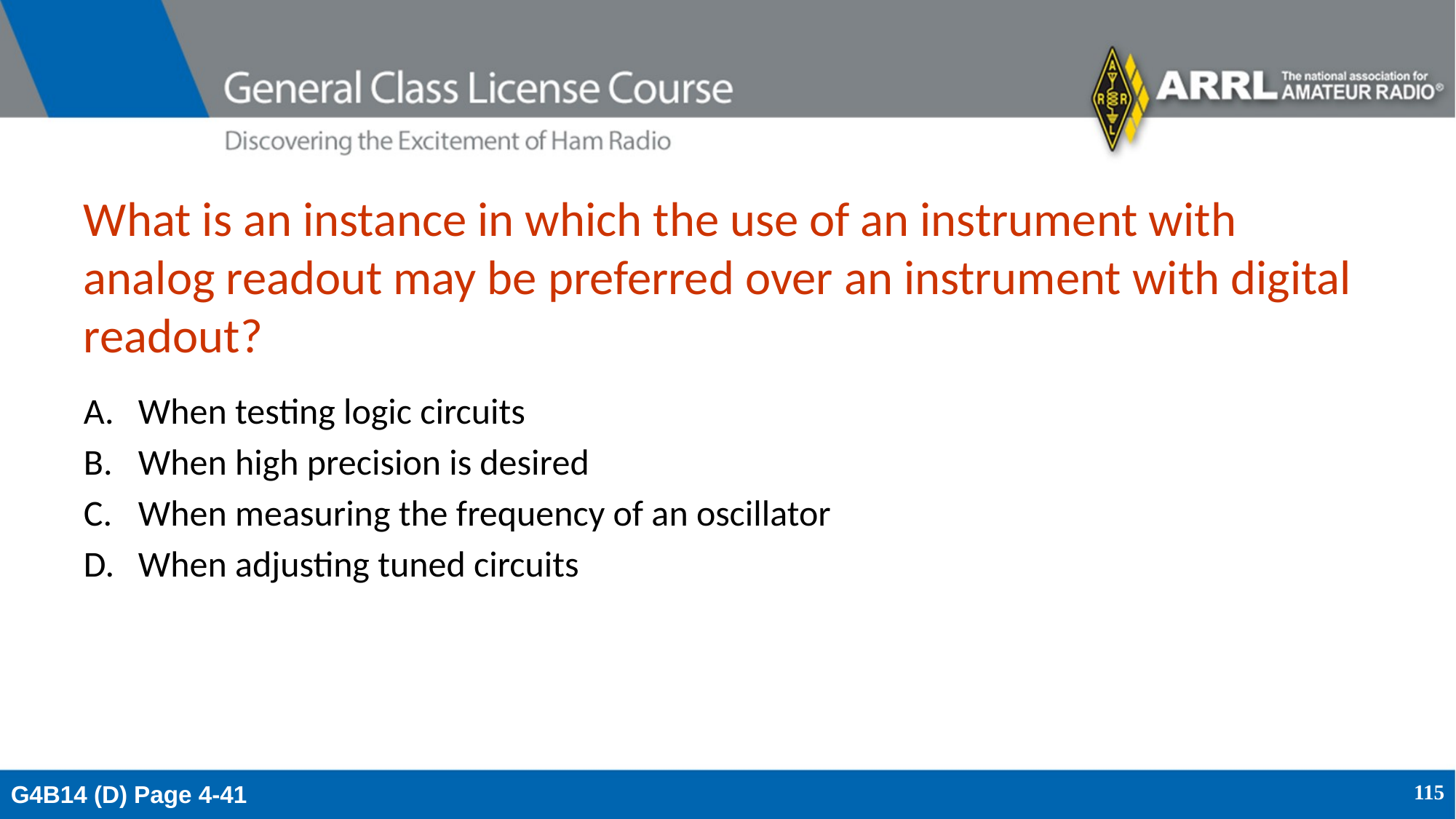

# What is an instance in which the use of an instrument with analog readout may be preferred over an instrument with digital readout?
When testing logic circuits
When high precision is desired
When measuring the frequency of an oscillator
When adjusting tuned circuits
G4B14 (D) Page 4-41
115